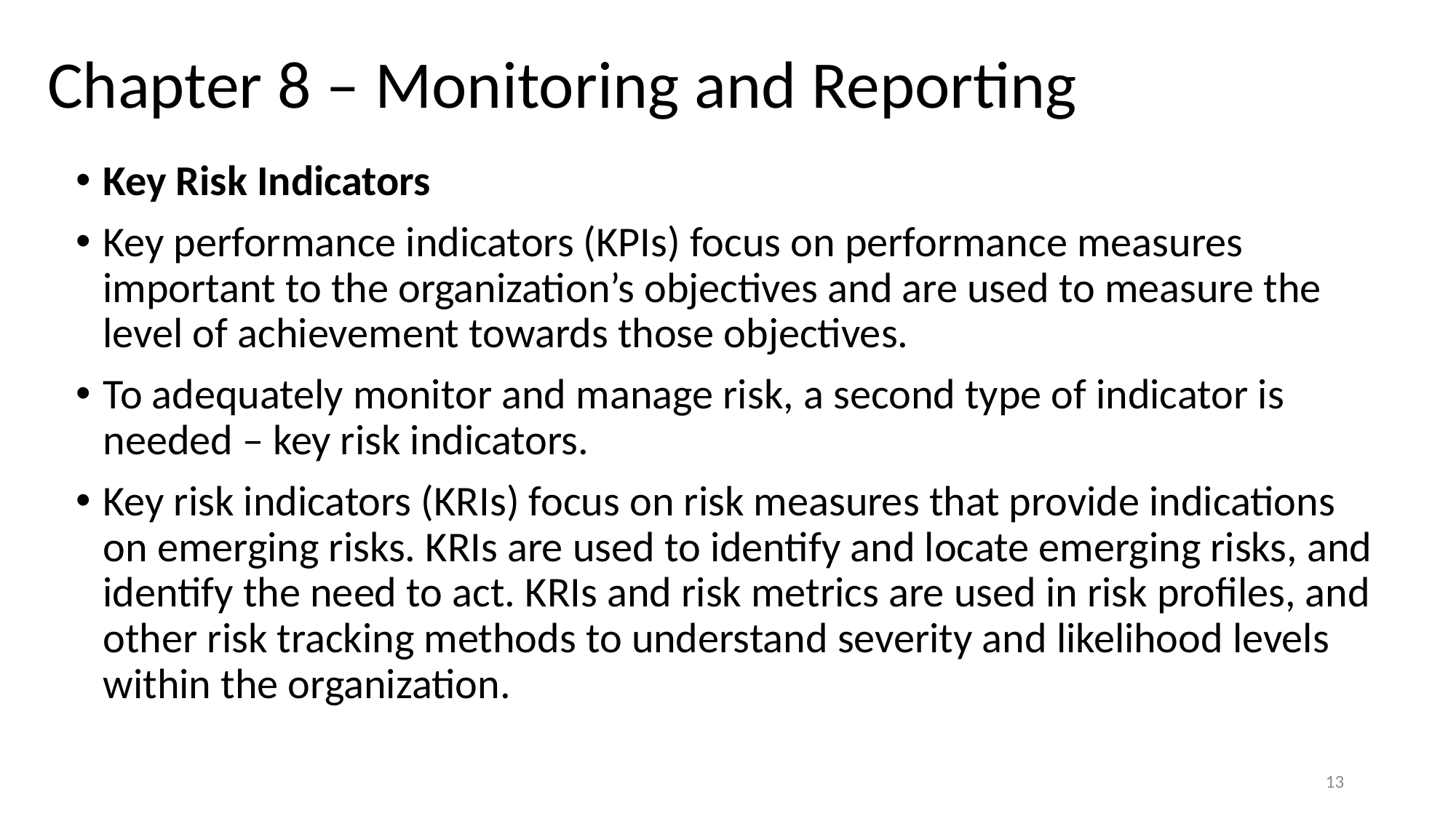

# Chapter 8 – Monitoring and Reporting
Key Risk Indicators
Key performance indicators (KPIs) focus on performance measures important to the organization’s objectives and are used to measure the level of achievement towards those objectives.
To adequately monitor and manage risk, a second type of indicator is needed – key risk indicators.
Key risk indicators (KRIs) focus on risk measures that provide indications on emerging risks. KRIs are used to identify and locate emerging risks, and identify the need to act. KRIs and risk metrics are used in risk profiles, and other risk tracking methods to understand severity and likelihood levels within the organization.
13